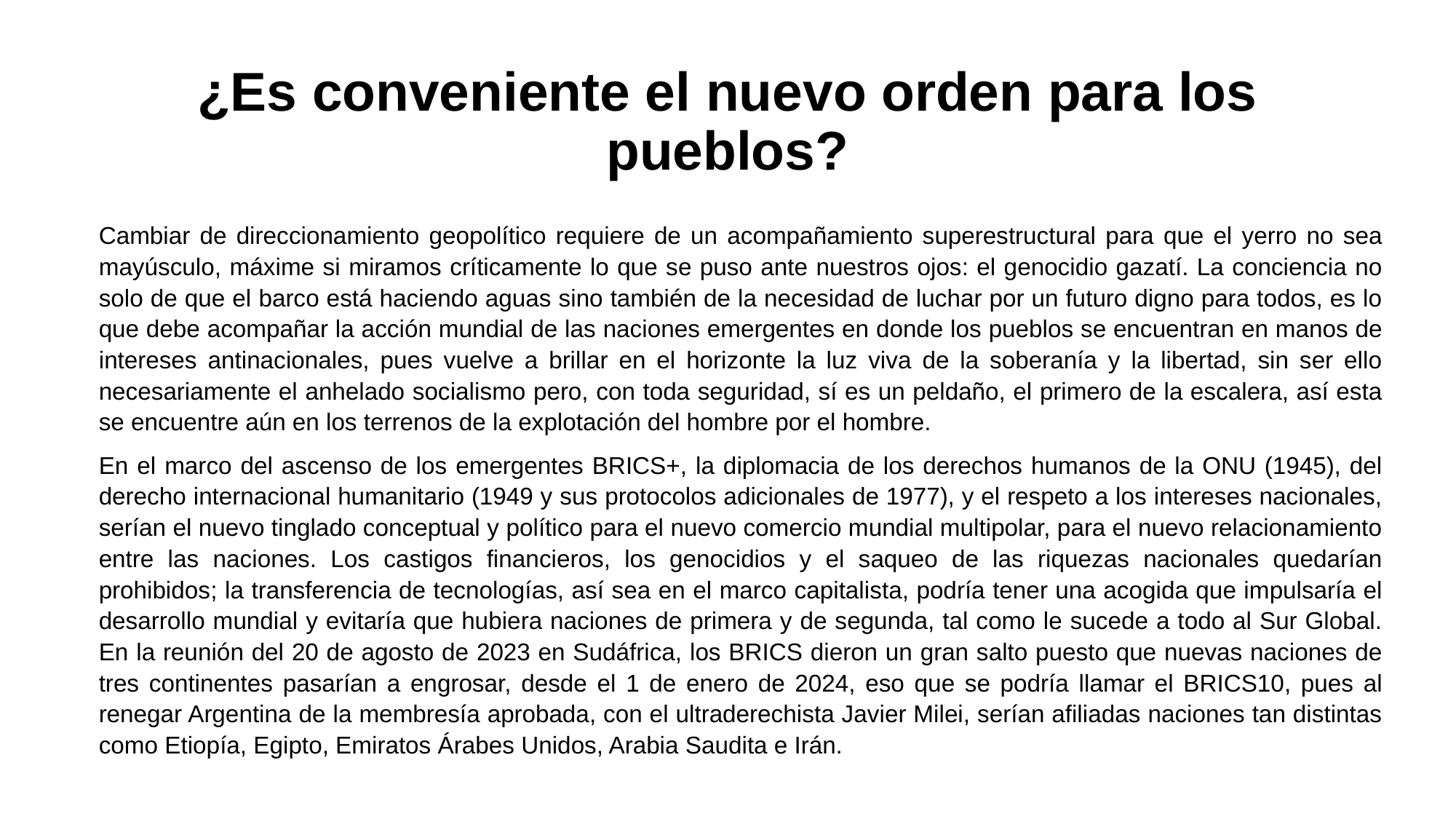

# ¿Es conveniente el nuevo orden para los pueblos?
Cambiar de direccionamiento geopolítico requiere de un acompañamiento superestructural para que el yerro no sea mayúsculo, máxime si miramos críticamente lo que se puso ante nuestros ojos: el genocidio gazatí. La conciencia no solo de que el barco está haciendo aguas sino también de la necesidad de luchar por un futuro digno para todos, es lo que debe acompañar la acción mundial de las naciones emergentes en donde los pueblos se encuentran en manos de intereses antinacionales, pues vuelve a brillar en el horizonte la luz viva de la soberanía y la libertad, sin ser ello necesariamente el anhelado socialismo pero, con toda seguridad, sí es un peldaño, el primero de la escalera, así esta se encuentre aún en los terrenos de la explotación del hombre por el hombre.
En el marco del ascenso de los emergentes BRICS+, la diplomacia de los derechos humanos de la ONU (1945), del derecho internacional humanitario (1949 y sus protocolos adicionales de 1977), y el respeto a los intereses nacionales, serían el nuevo tinglado conceptual y político para el nuevo comercio mundial multipolar, para el nuevo relacionamiento entre las naciones. Los castigos financieros, los genocidios y el saqueo de las riquezas nacionales quedarían prohibidos; la transferencia de tecnologías, así sea en el marco capitalista, podría tener una acogida que impulsaría el desarrollo mundial y evitaría que hubiera naciones de primera y de segunda, tal como le sucede a todo al Sur Global. En la reunión del 20 de agosto de 2023 en Sudáfrica, los BRICS dieron un gran salto puesto que nuevas naciones de tres continentes pasarían a engrosar, desde el 1 de enero de 2024, eso que se podría llamar el BRICS10, pues al renegar Argentina de la membresía aprobada, con el ultraderechista Javier Milei, serían afiliadas naciones tan distintas como Etiopía, Egipto, Emiratos Árabes Unidos, Arabia Saudita e Irán.